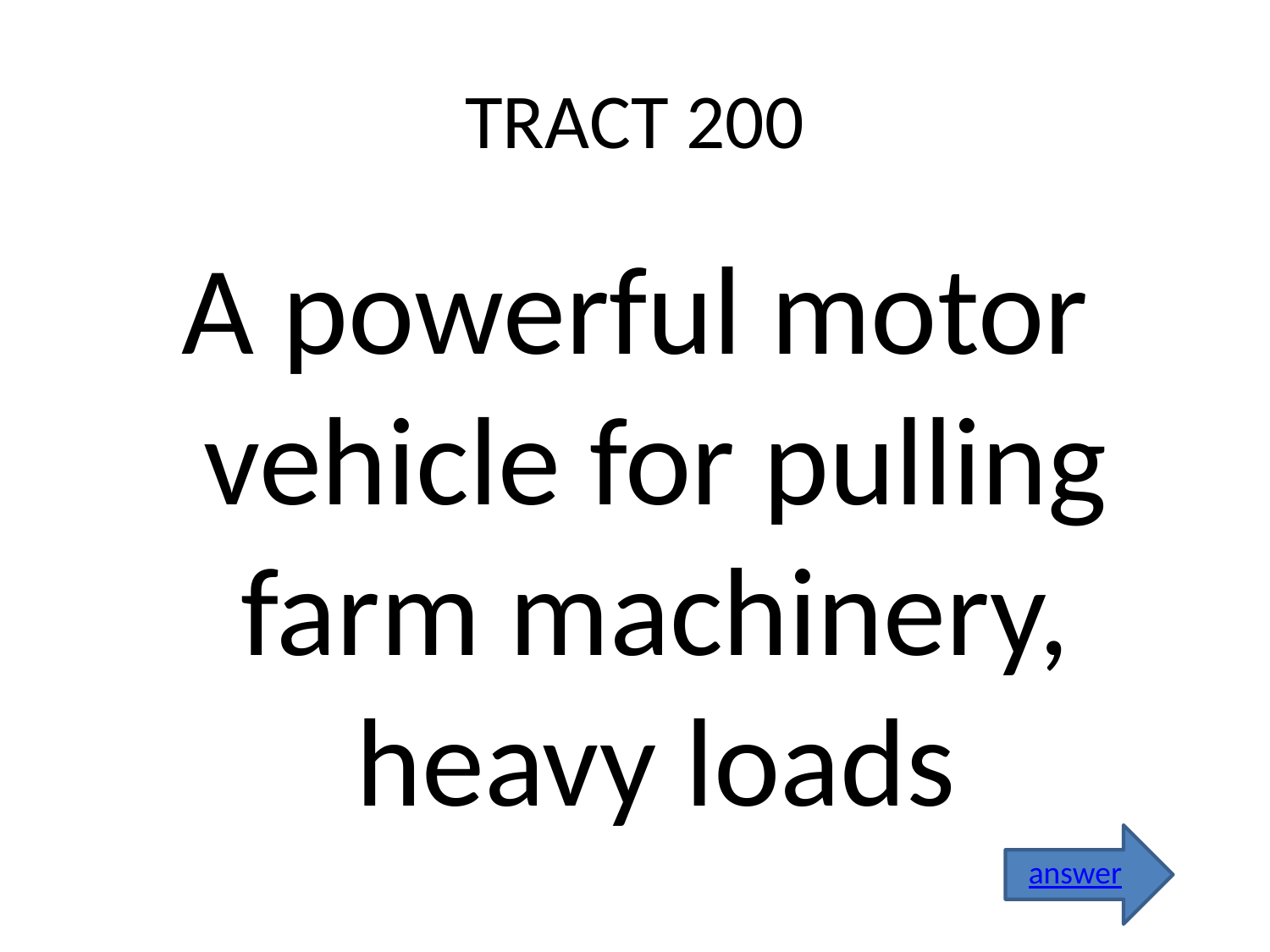

# TRACT 200
A powerful motor vehicle for pulling farm machinery, heavy loads

answer